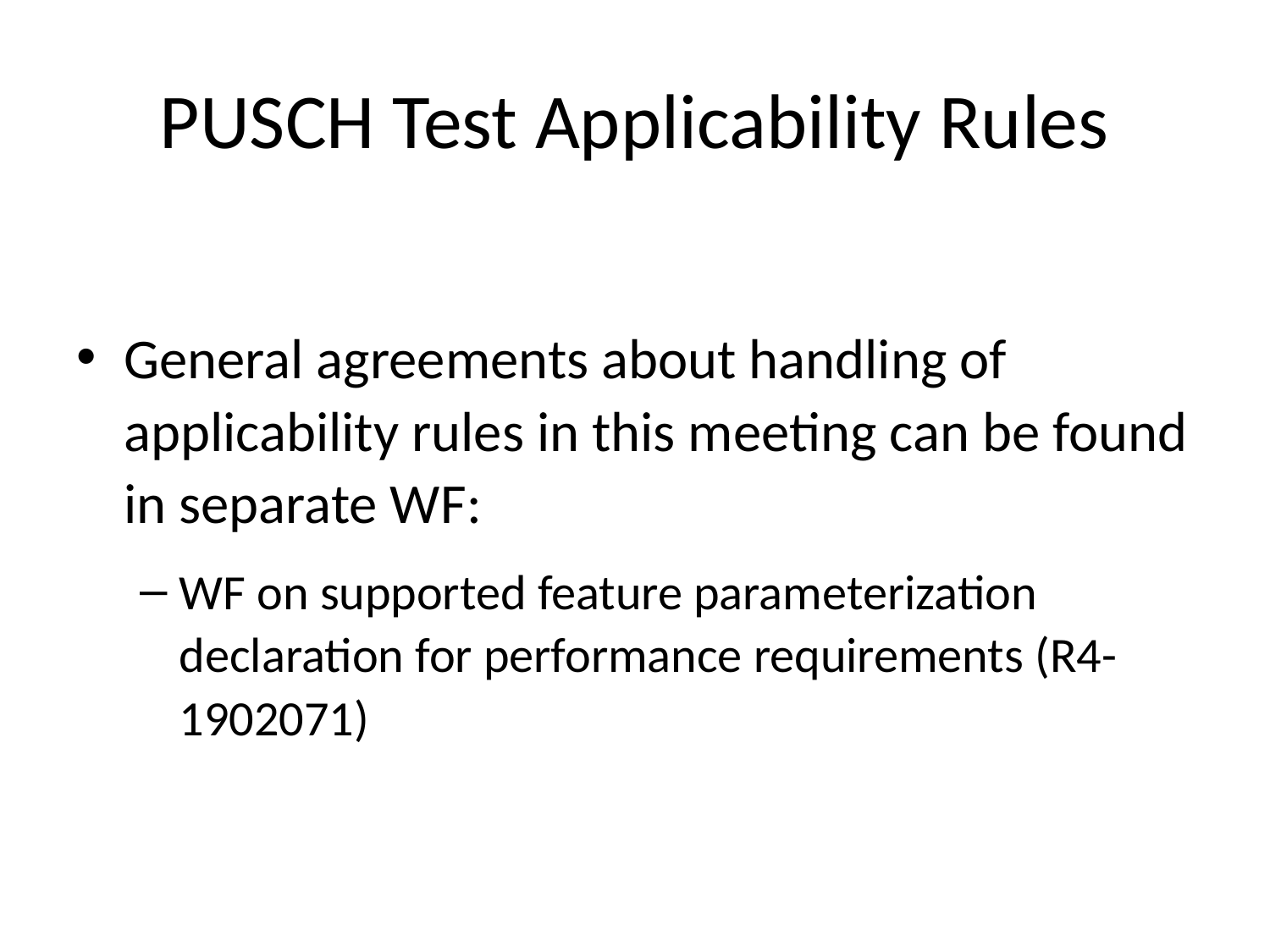

# PUSCH Test Applicability Rules

General agreements about handling of applicability rules in this meeting can be found in separate WF:
WF on supported feature parameterization declaration for performance requirements (R4-1902071)